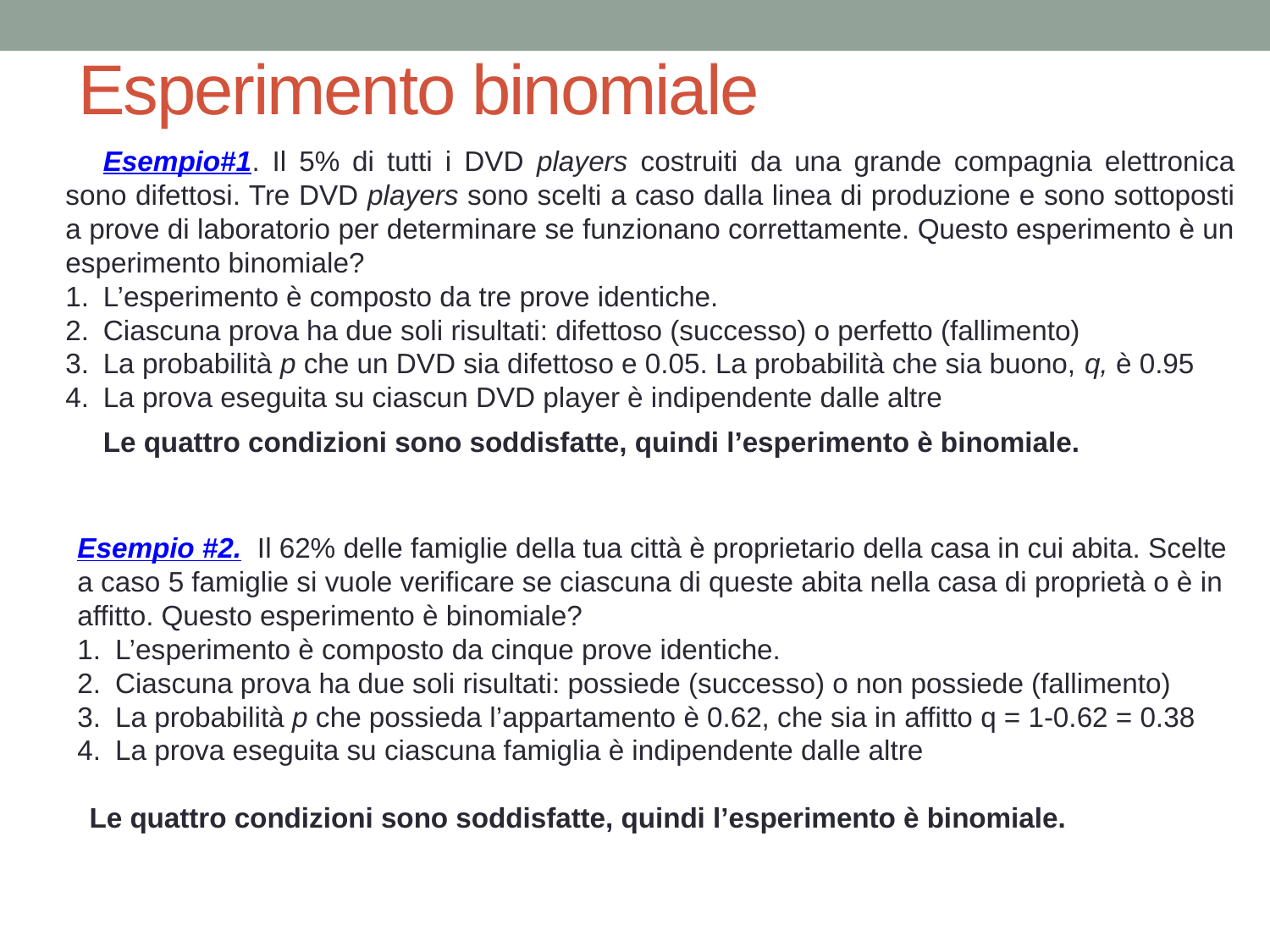

# Esperimento binomiale
Esempio#1. Il 5% di tutti i DVD players costruiti da una grande compagnia elettronica sono difettosi. Tre DVD players sono scelti a caso dalla linea di produzione e sono sottoposti a prove di laboratorio per determinare se funzionano correttamente. Questo esperimento è un esperimento binomiale?
L’esperimento è composto da tre prove identiche.
Ciascuna prova ha due soli risultati: difettoso (successo) o perfetto (fallimento)
La probabilità p che un DVD sia difettoso e 0.05. La probabilità che sia buono, q, è 0.95
La prova eseguita su ciascun DVD player è indipendente dalle altre
Le quattro condizioni sono soddisfatte, quindi l’esperimento è binomiale.
Esempio #2.  Il 62% delle famiglie della tua città è proprietario della casa in cui abita. Scelte a caso 5 famiglie si vuole verificare se ciascuna di queste abita nella casa di proprietà o è in affitto. Questo esperimento è binomiale?
L’esperimento è composto da cinque prove identiche.
Ciascuna prova ha due soli risultati: possiede (successo) o non possiede (fallimento)
La probabilità p che possieda l’appartamento è 0.62, che sia in affitto q = 1-0.62 = 0.38
La prova eseguita su ciascuna famiglia è indipendente dalle altre

Le quattro condizioni sono soddisfatte, quindi l’esperimento è binomiale.